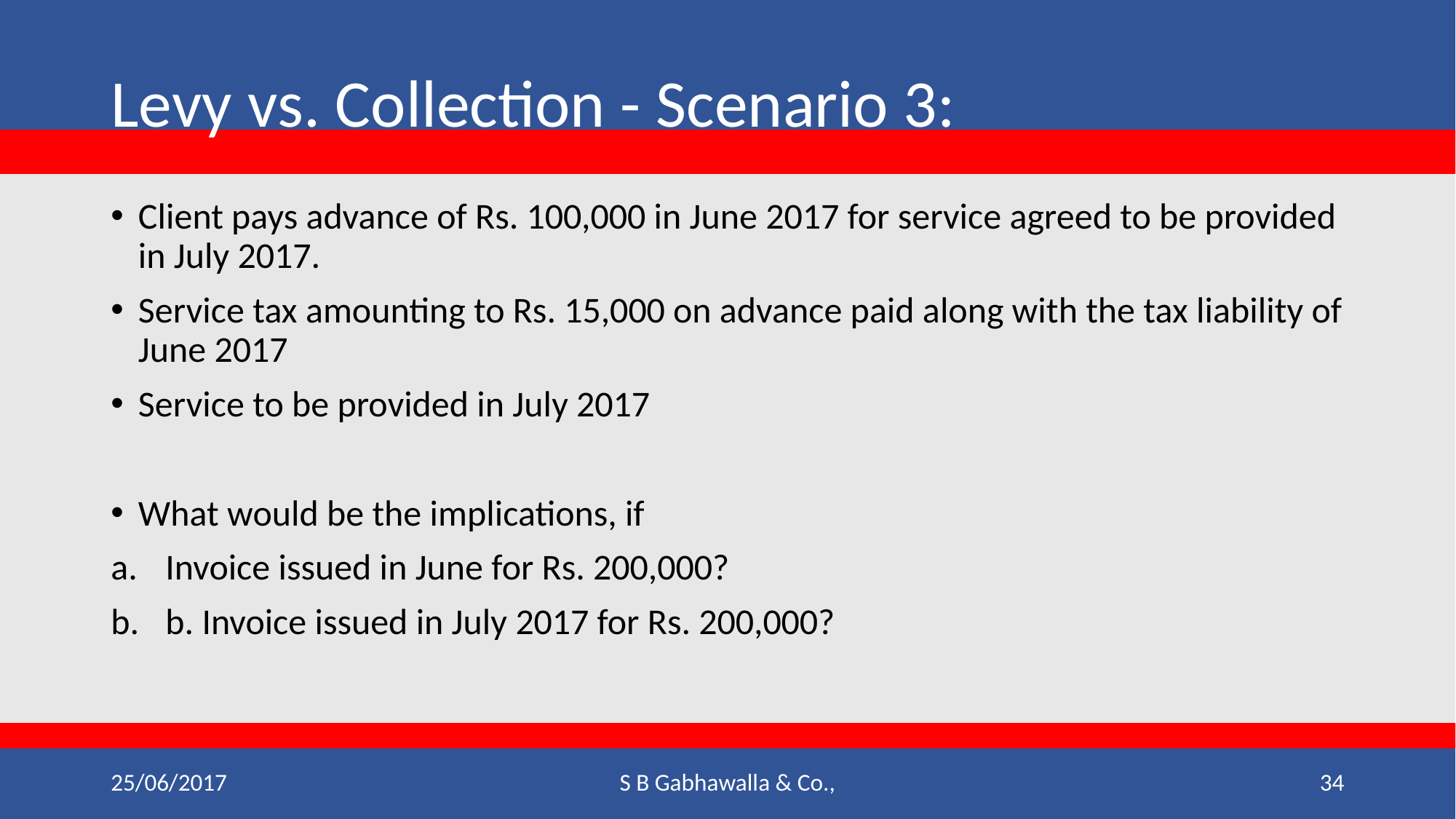

# Levy vs. Collection - Scenario 3:
Client pays advance of Rs. 100,000 in June 2017 for service agreed to be provided in July 2017.
Service tax amounting to Rs. 15,000 on advance paid along with the tax liability of June 2017
Service to be provided in July 2017

What would be the implications, if
Invoice issued in June for Rs. 200,000?
b. Invoice issued in July 2017 for Rs. 200,000?

25/06/2017
S B Gabhawalla & Co.,
34